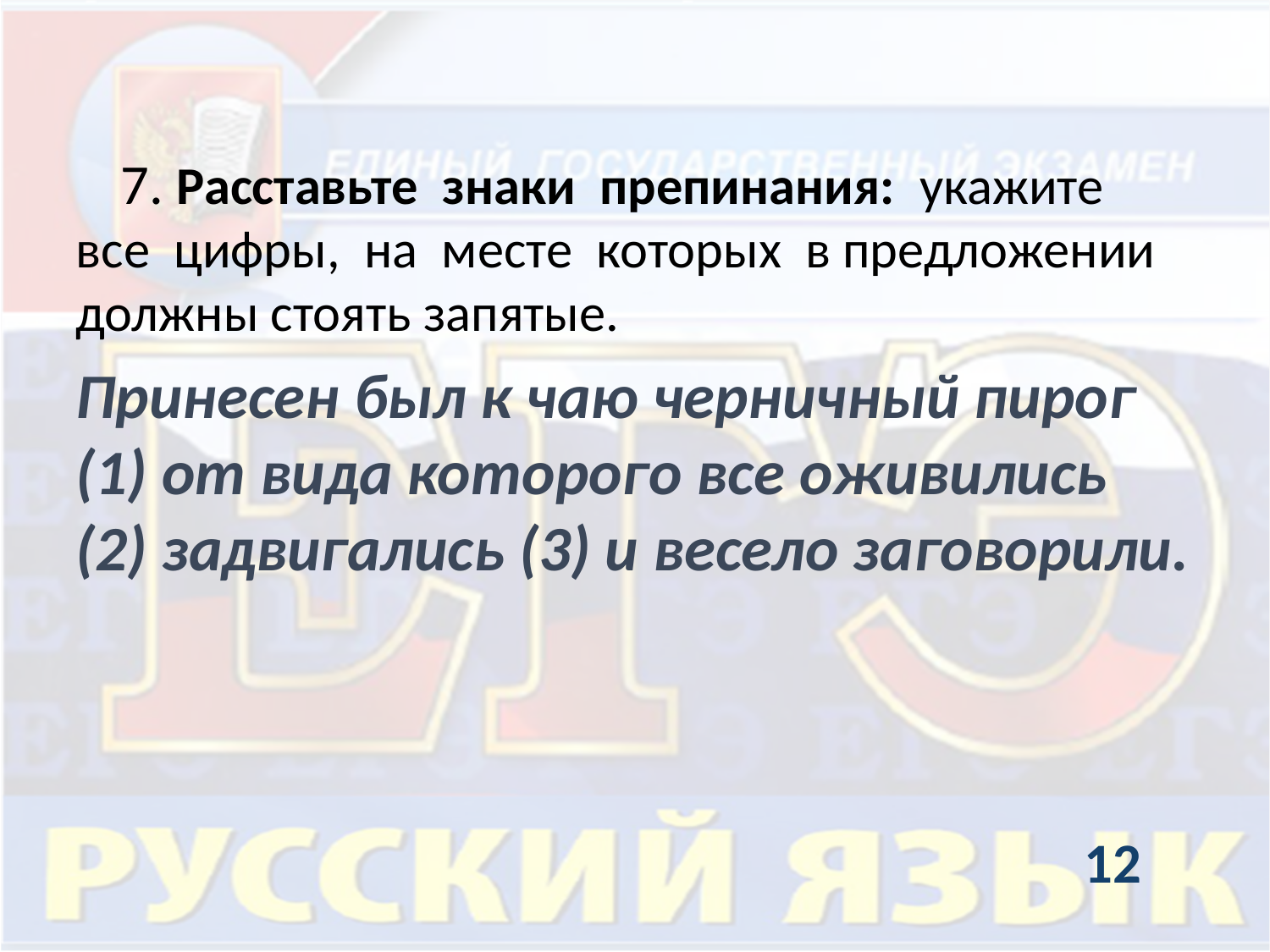

7. Расставьте  знаки  препинания:  укажите  все  цифры,  на  месте  которых  в предложении должны стоять запятые.
Принесен был к чаю черничный пирог (1) от вида которого все оживились (2) задвигались (3) и весело заговорили.

12